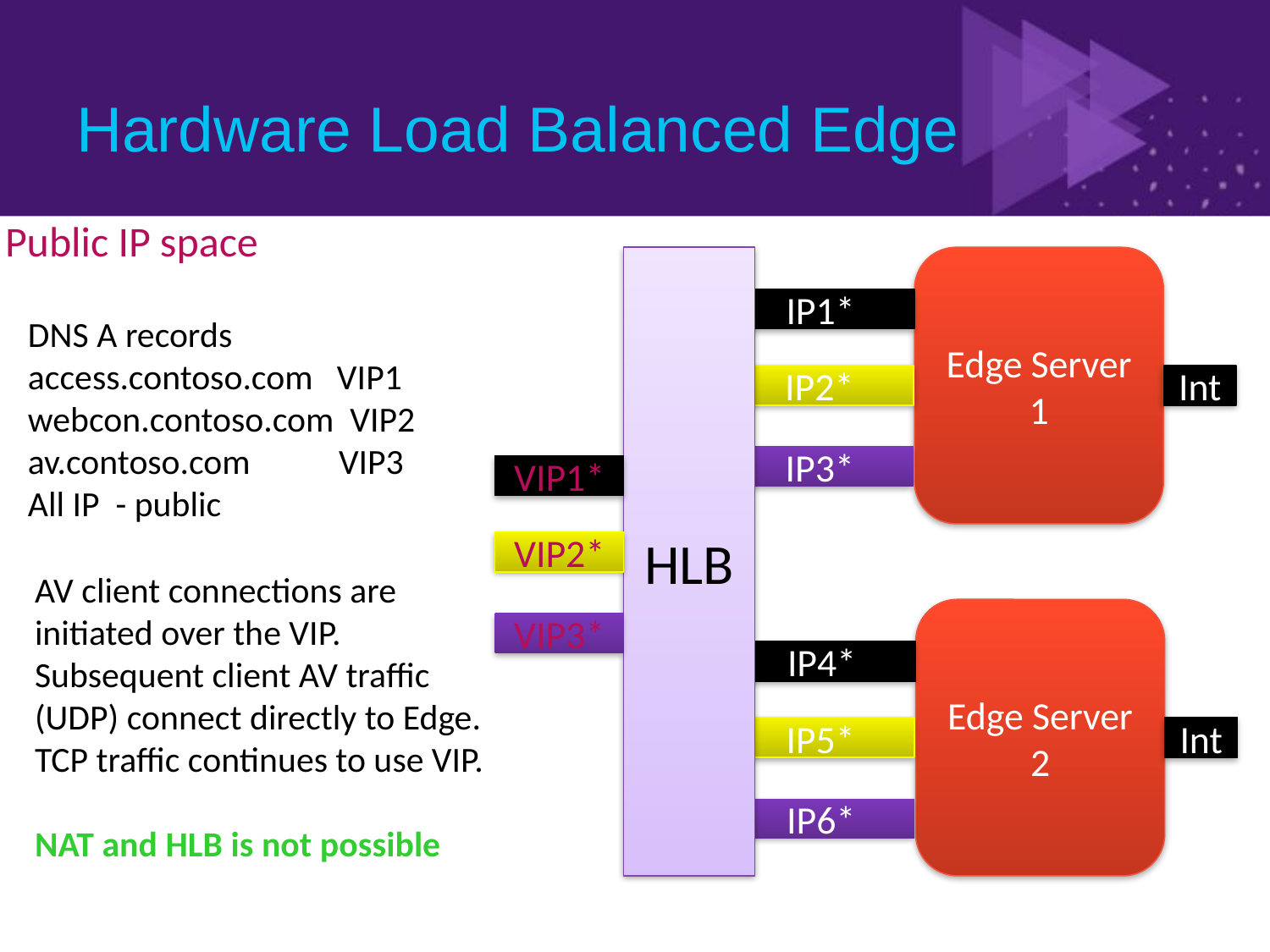

# Hardware Load Balanced Edge
Public IP space
Edge Server 1
HLB
IP1*
DNS A records
access.contoso.com   VIP1
webcon.contoso.com  VIP2
av.contoso.com           VIP3
All IP  - public

IP2*
Int
IP3*
VIP1*

VIP2*
AV client connections are initiated over the VIP.
Subsequent client AV traffic (UDP) connect directly to Edge.
TCP traffic continues to use VIP.

NAT and HLB is not possible

Edge Server 2
VIP3*
IP4*
IP5*
Int
IP6*